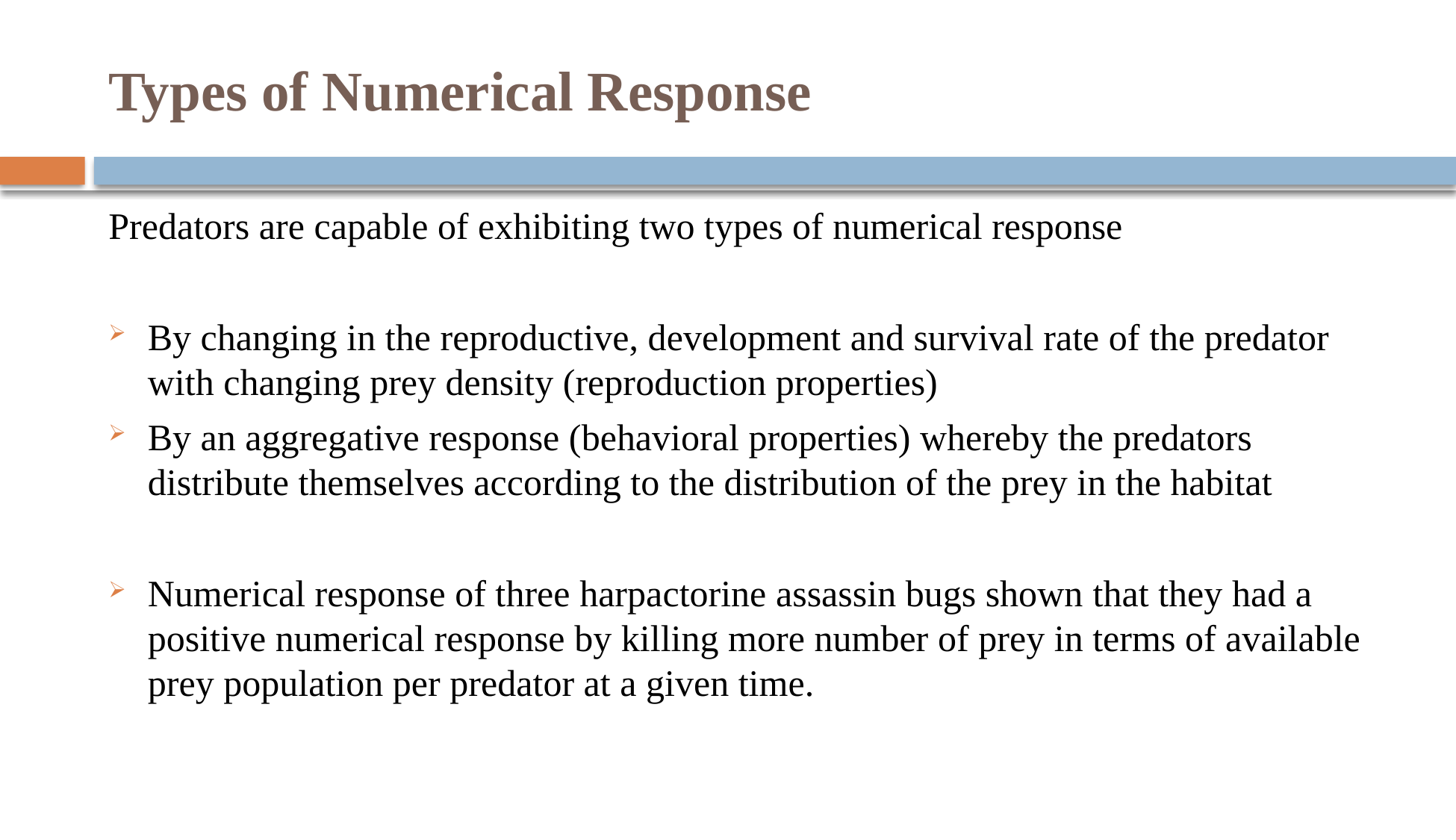

# Types of Numerical Response
Predators are capable of exhibiting two types of numerical response

By changing in the reproductive, development and survival rate of the predator with changing prey density (reproduction properties)
By an aggregative response (behavioral properties) whereby the predators distribute themselves according to the distribution of the prey in the habitat

Numerical response of three harpactorine assassin bugs shown that they had a positive numerical response by killing more number of prey in terms of available prey population per predator at a given time.